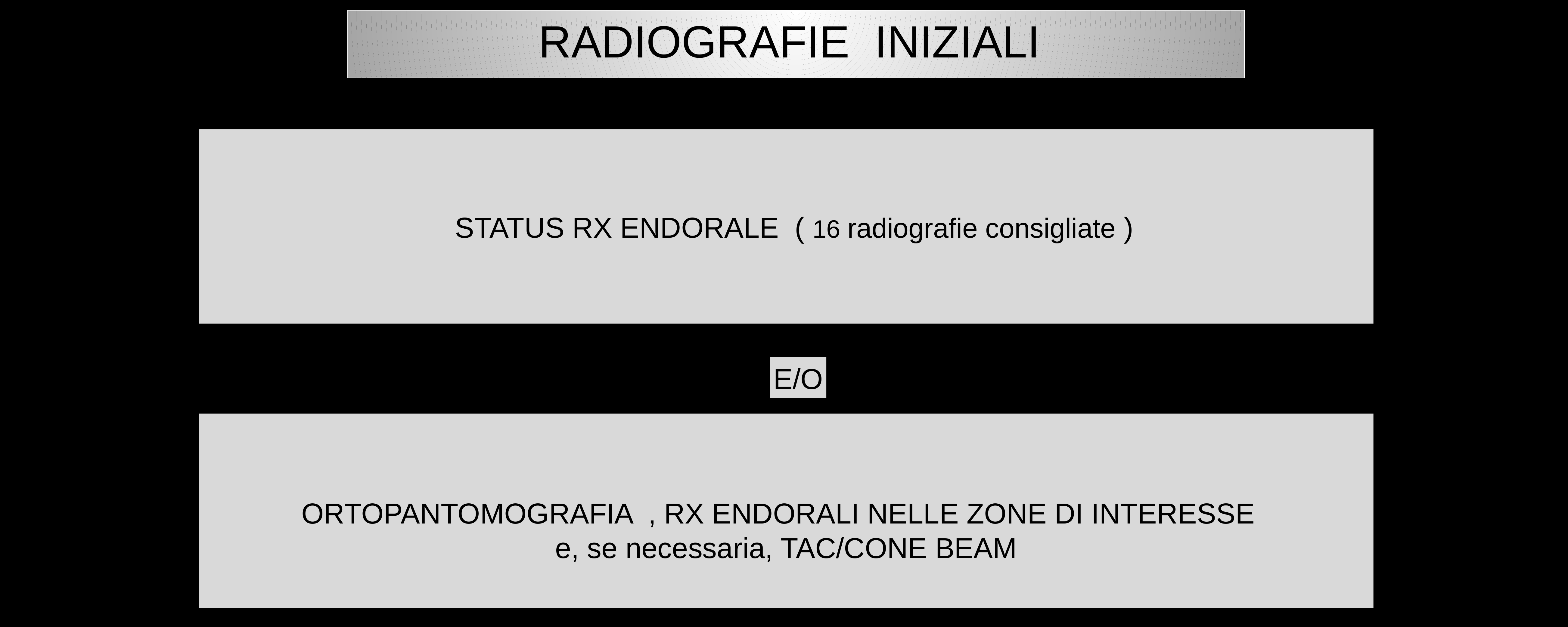

RADIOGRAFIE  INIZIALI

STATUS RX ENDORALE  ( 16 radiografie consigliate )
E/O

ORTOPANTOMOGRAFIA  , RX ENDORALI NELLE ZONE DI INTERESSE
e, se necessaria, TAC/CONE BEAM